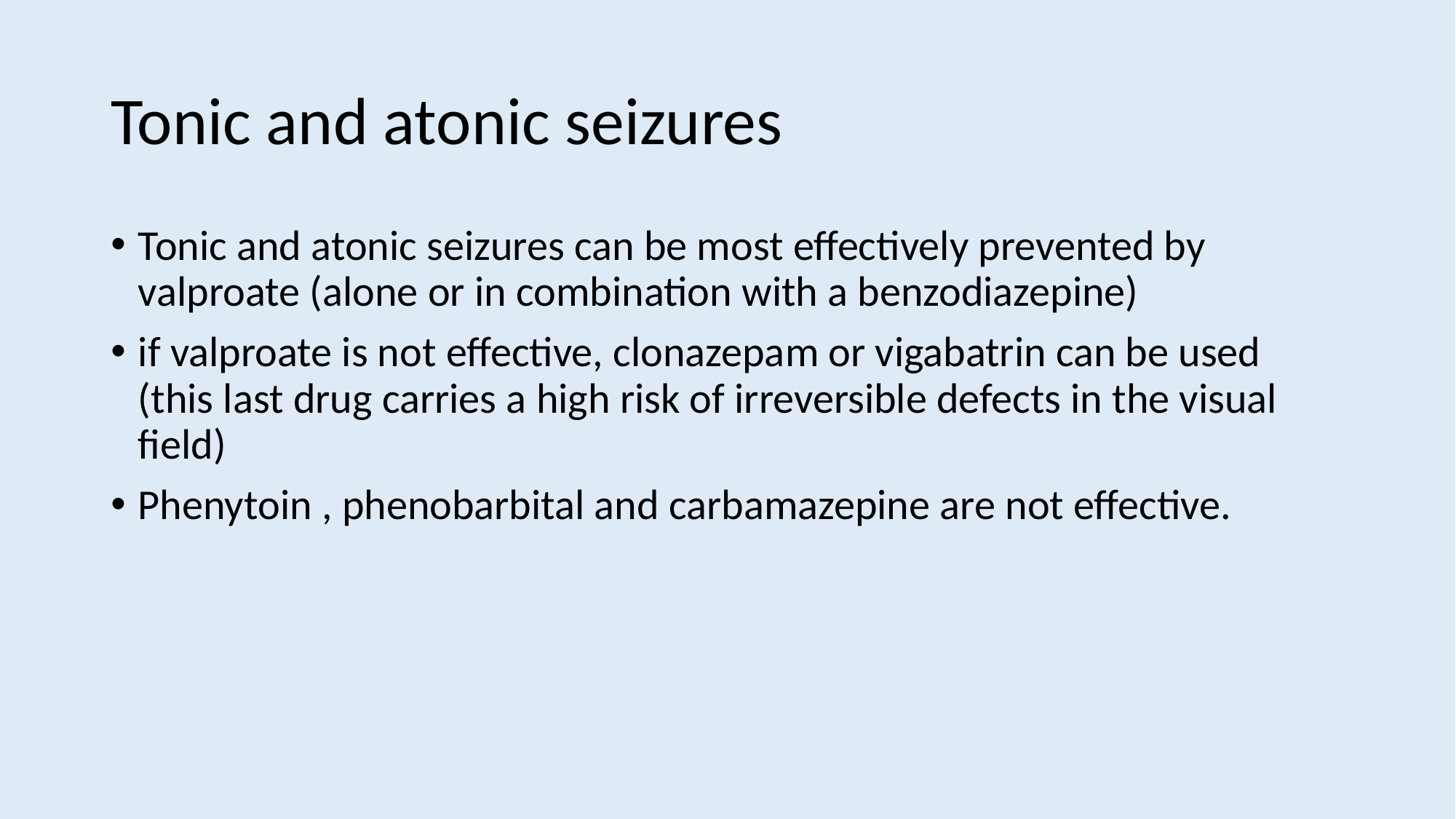

# Tonic and atonic seizures
Tonic and atonic seizures can be most effectively prevented by valproate (alone or in combination with a benzodiazepine)
if valproate is not effective, clonazepam or vigabatrin can be used (this last drug carries a high risk of irreversible defects in the visual field)
Phenytoin , phenobarbital and carbamazepine are not effective.